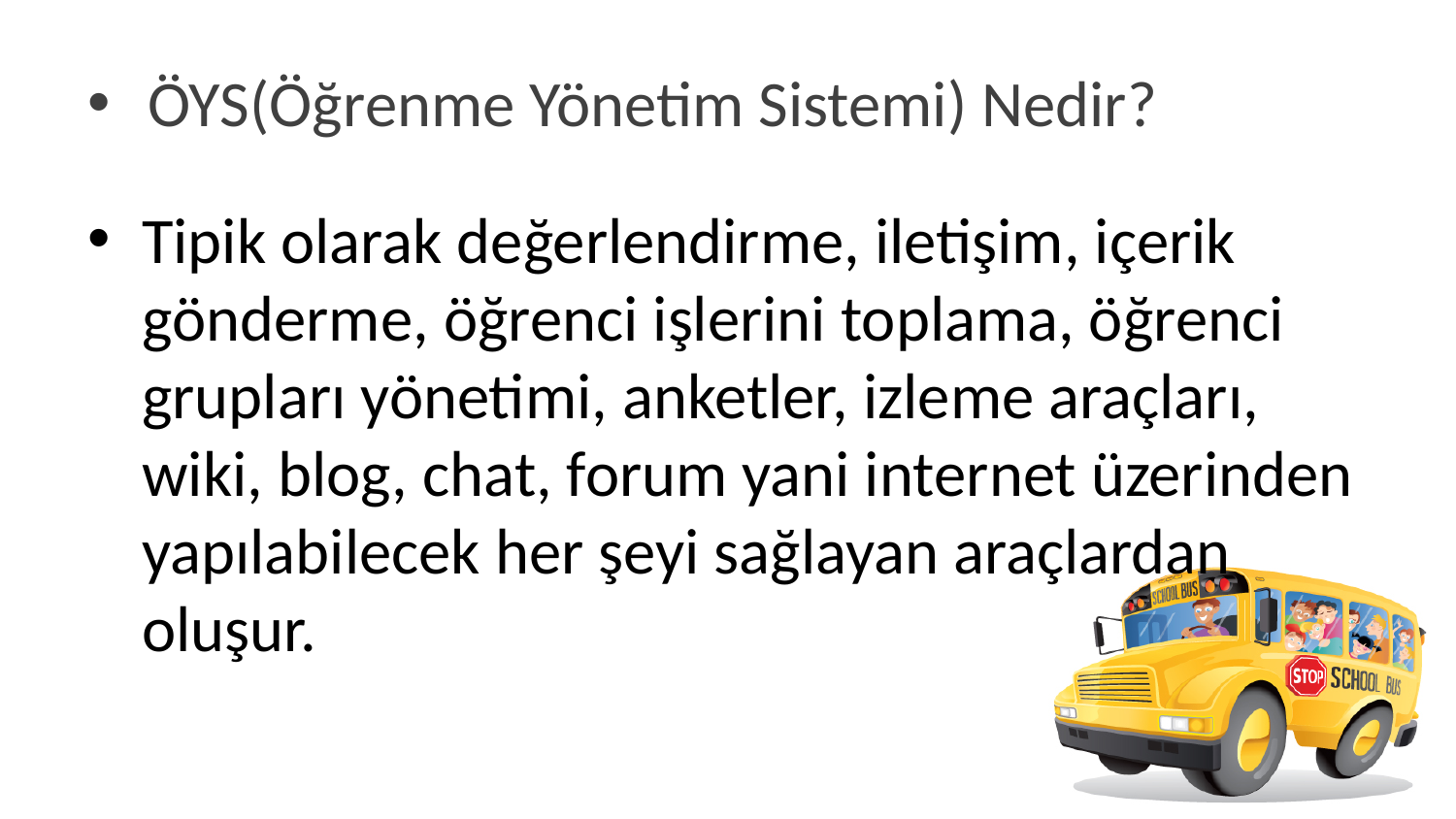

ÖYS(Öğrenme Yönetim Sistemi) Nedir?
Tipik olarak değerlendirme, iletişim, içerik gönderme, öğrenci işlerini toplama, öğrenci grupları yönetimi, anketler, izleme araçları, wiki, blog, chat, forum yani internet üzerinden yapılabilecek her şeyi sağlayan araçlardan oluşur.